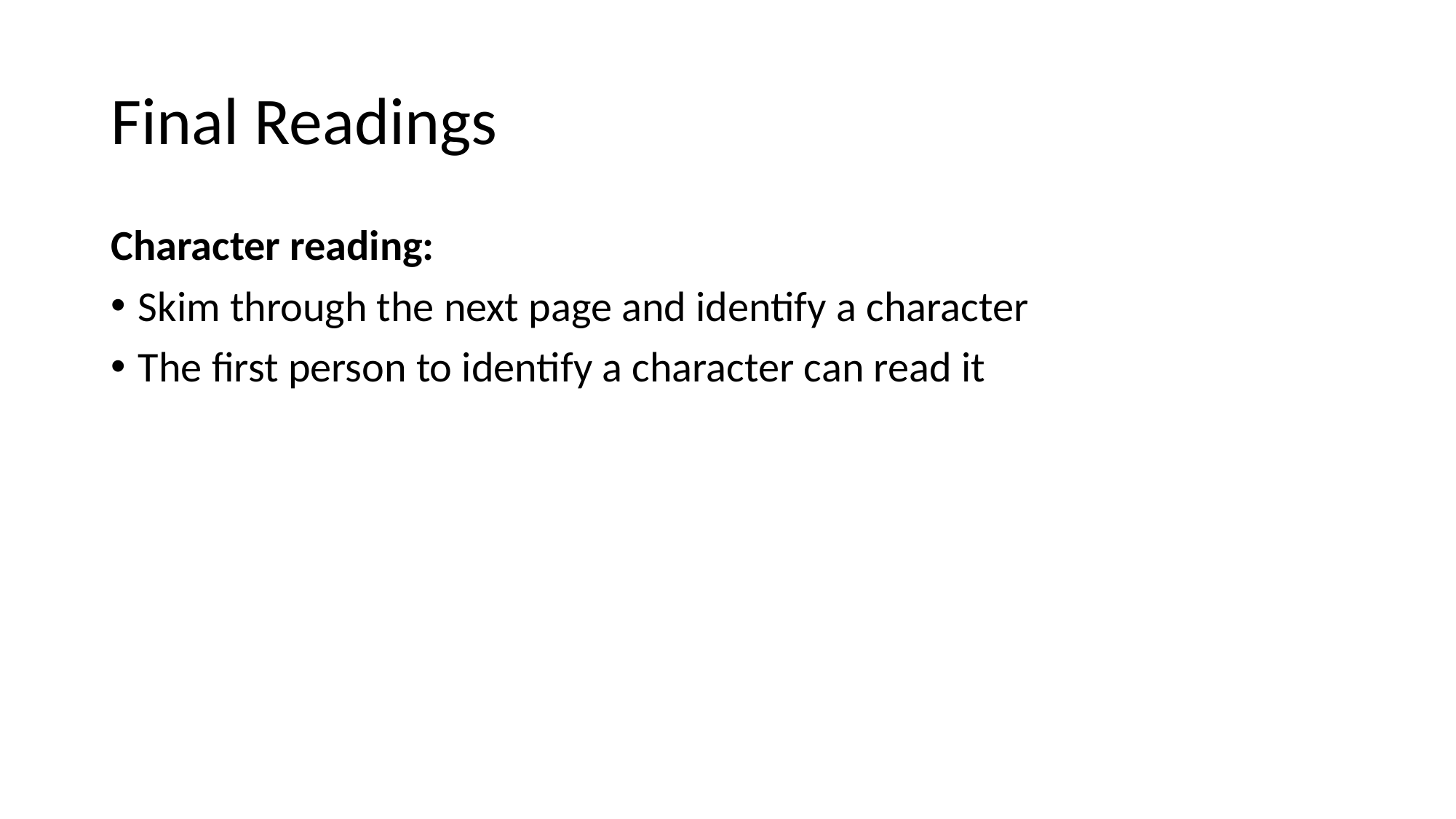

# Final Readings
Character reading:
Skim through the next page and identify a character
The first person to identify a character can read it